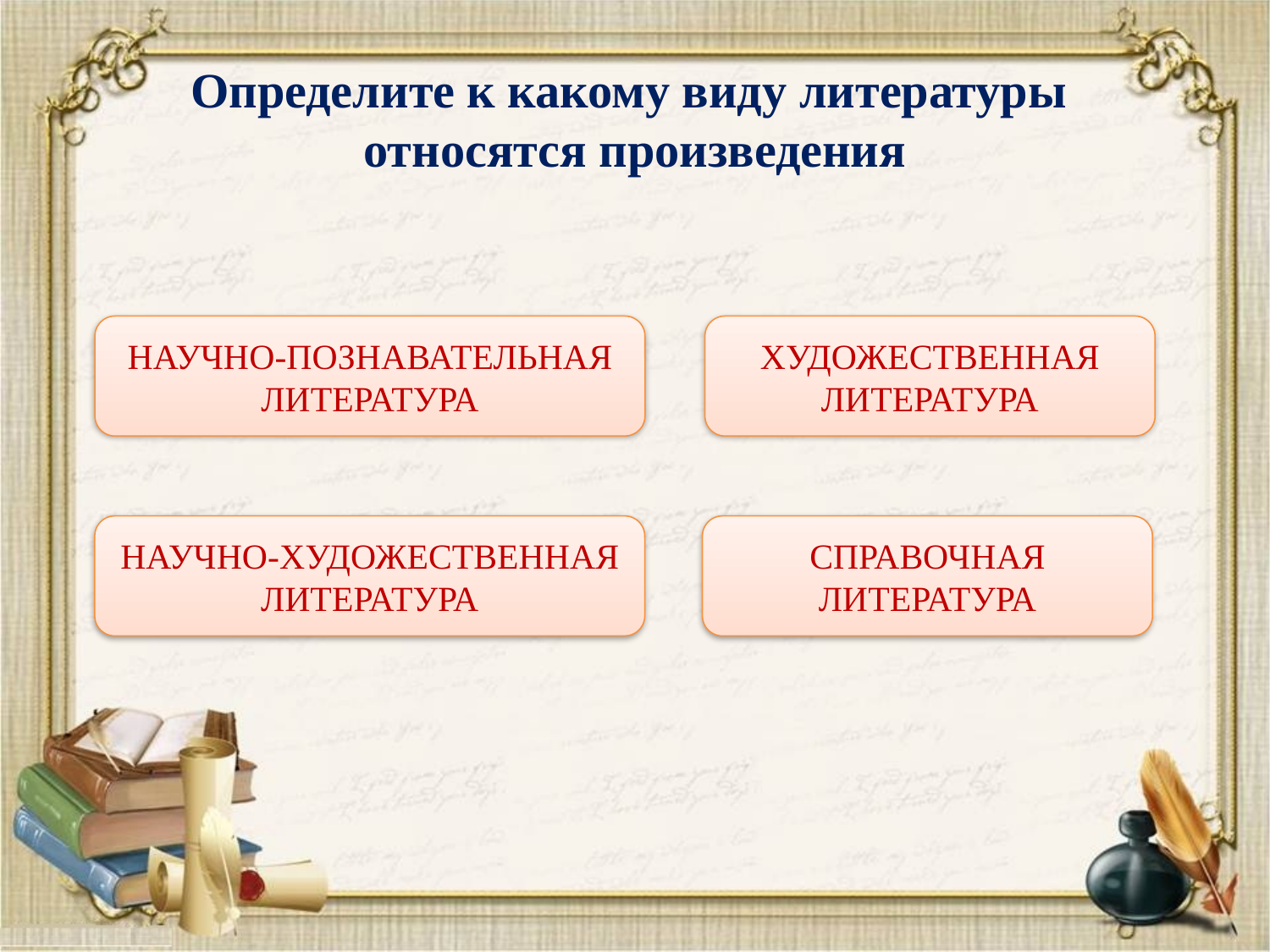

# Определите к какому виду литературы относятся произведения
НАУЧНО-ПОЗНАВАТЕЛЬНАЯ ЛИТЕРАТУРА
ХУДОЖЕСТВЕННАЯ
ЛИТЕРАТУРА
НАУЧНО-ХУДОЖЕСТВЕННАЯ ЛИТЕРАТУРА
СПРАВОЧНАЯ ЛИТЕРАТУРА